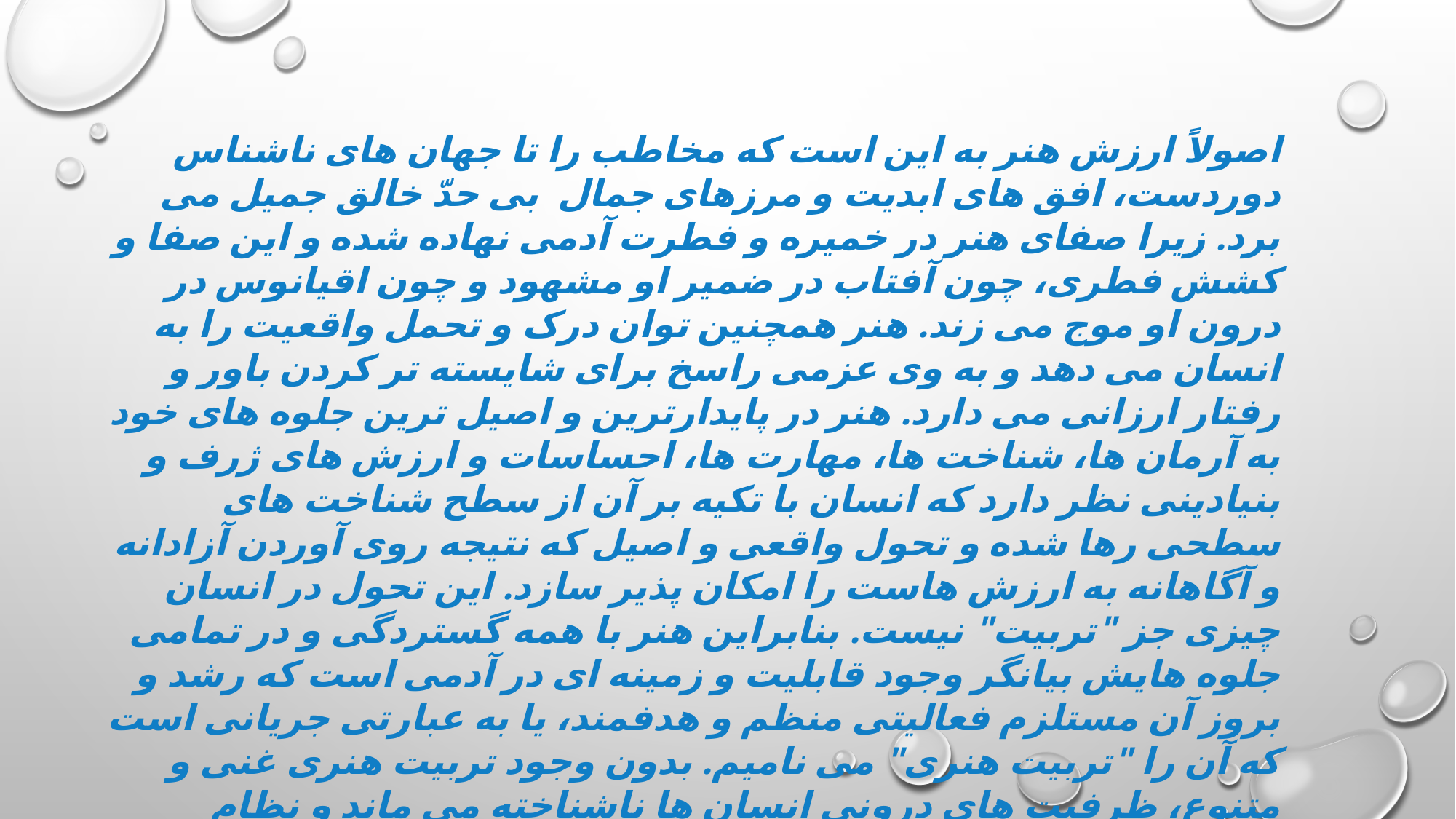

اصولاً ارزش هنر به این است که مخاطب را تا جهان های ناشناس دوردست، افق های ابدیت و مرزهای جمال  بی حدّ خالق جمیل می برد. زیرا صفای هنر در خمیره و فطرت آدمی نهاده شده و این صفا و کشش فطری، چون آفتاب در ضمیر او مشهود و چون اقیانوس در درون او موج می زند. هنر همچنین توان درک و تحمل واقعیت را به انسان می دهد و به وی عزمی راسخ برای شایسته تر کردن باور و رفتار ارزانی می دارد. هنر در پایدارترین و اصیل ترین جلوه های خود به آرمان ها، شناخت ها، مهارت ها، احساسات و ارزش های ژرف و بنیادینی نظر دارد که انسان با تکیه بر آن از سطح شناخت های سطحی رها شده و تحول واقعی و اصیل که نتیجه روی آوردن آزادانه  و آگاهانه به ارزش هاست را امکان پذیر سازد. این تحول در انسان چیزی جز "تربیت" نیست. بنابراین هنر با همه گستردگی و در تمامی جلوه هایش بیانگر وجود قابلیت و زمینه ای در آدمی است که رشد و بروز آن مستلزم فعالیتی منظم و هدفمند، یا به عبارتی جریانی است که آن را "تربیت هنری" می نامیم. بدون وجود تربیت هنری غنی و متنوع، ظرفیت های درونی انسان ها ناشناخته می ماند و نظام آموزشی نمی تواند فرصت های ناب و واقعی را برای رشد و پیشرفت جامعه فراهم کند.